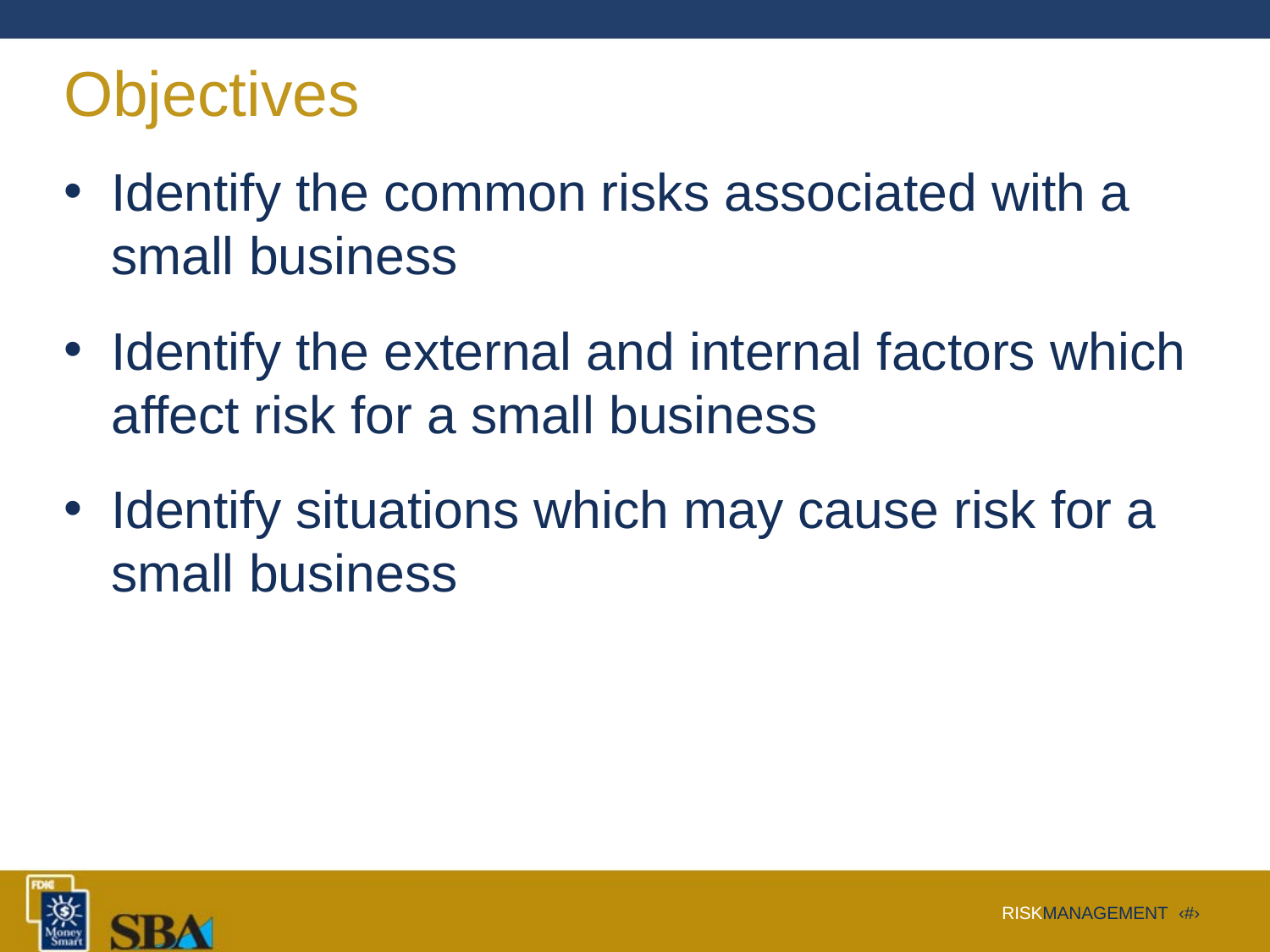

# Objectives
Identify the common risks associated with a small business
Identify the external and internal factors which affect risk for a small business
Identify situations which may cause risk for a small business